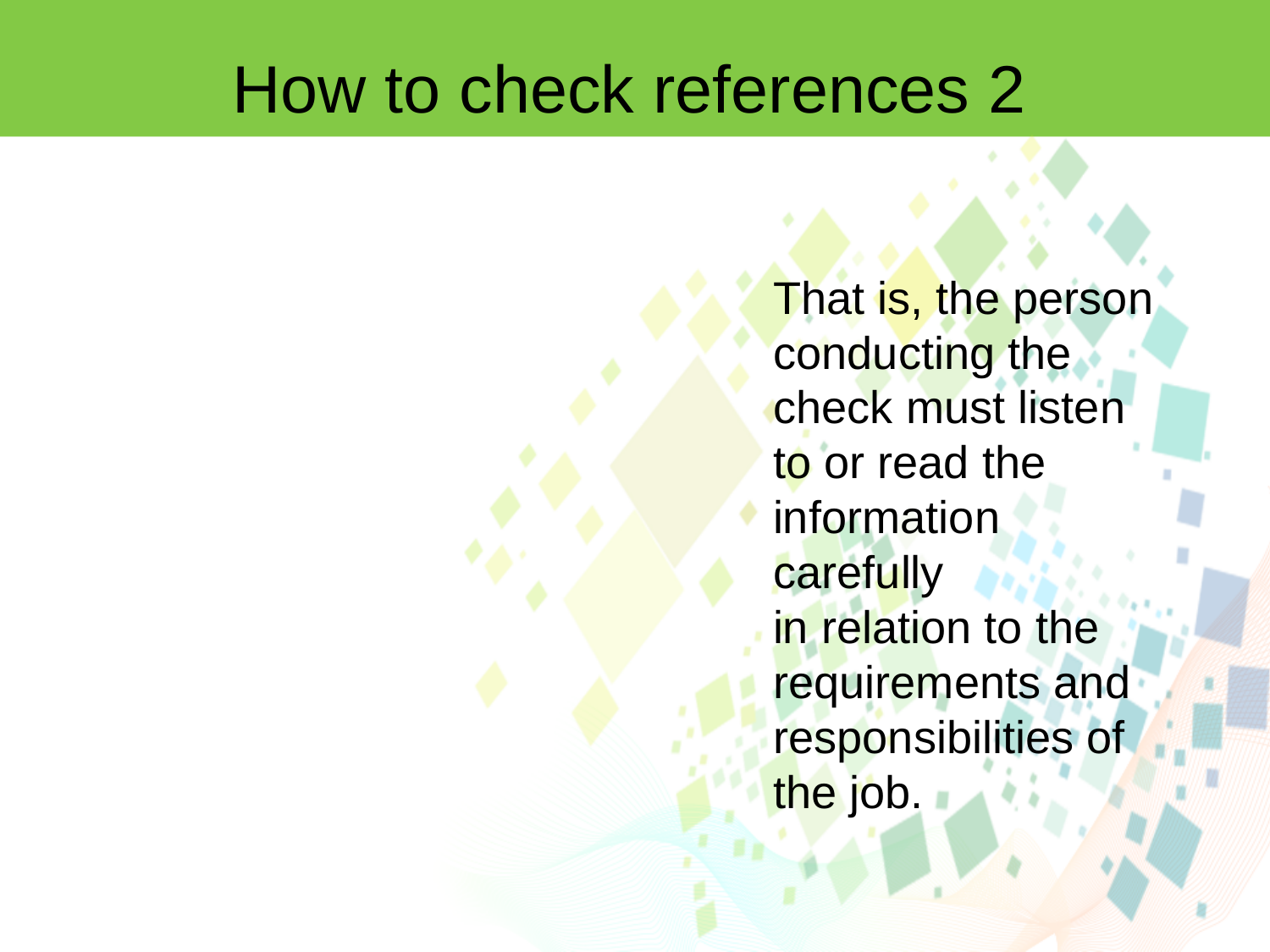

How to check references 2
That is, the person conducting the check must listen to or read the information carefully
in relation to the requirements and responsibilities of the job.